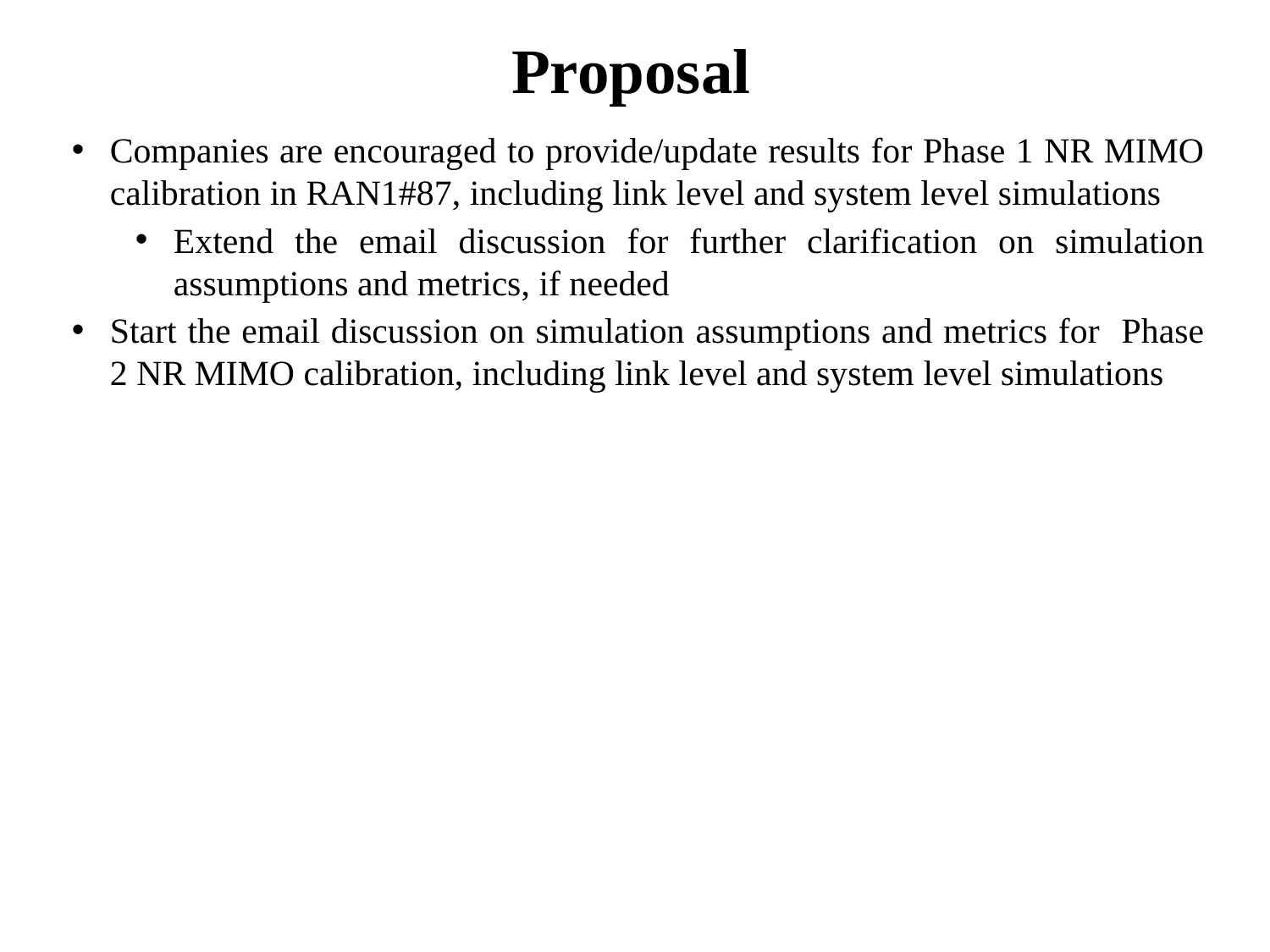

# Proposal
Companies are encouraged to provide/update results for Phase 1 NR MIMO calibration in RAN1#87, including link level and system level simulations
Extend the email discussion for further clarification on simulation assumptions and metrics, if needed
Start the email discussion on simulation assumptions and metrics for  Phase 2 NR MIMO calibration, including link level and system level simulations